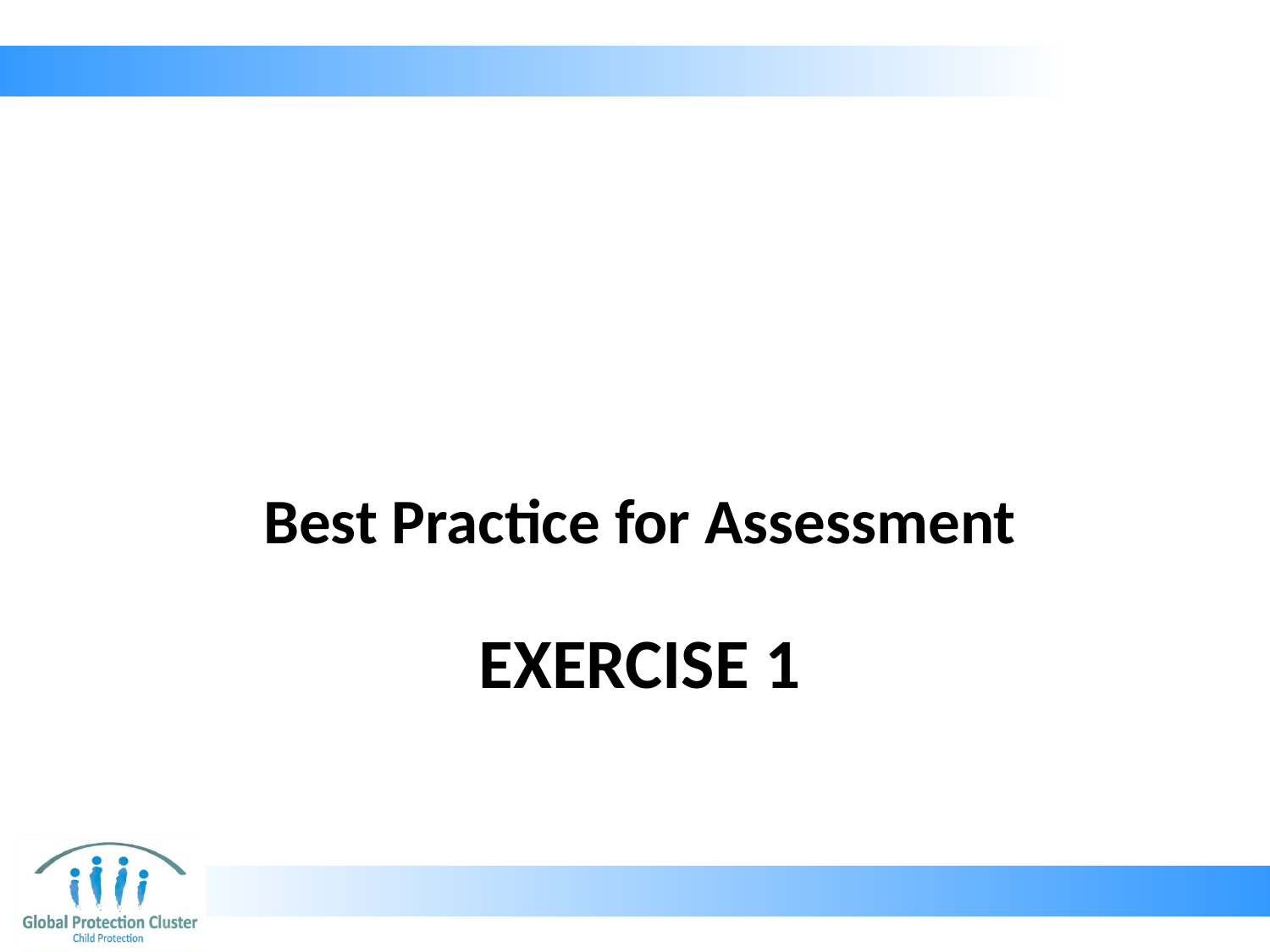

Best Practice for Assessment

# Exercise 1